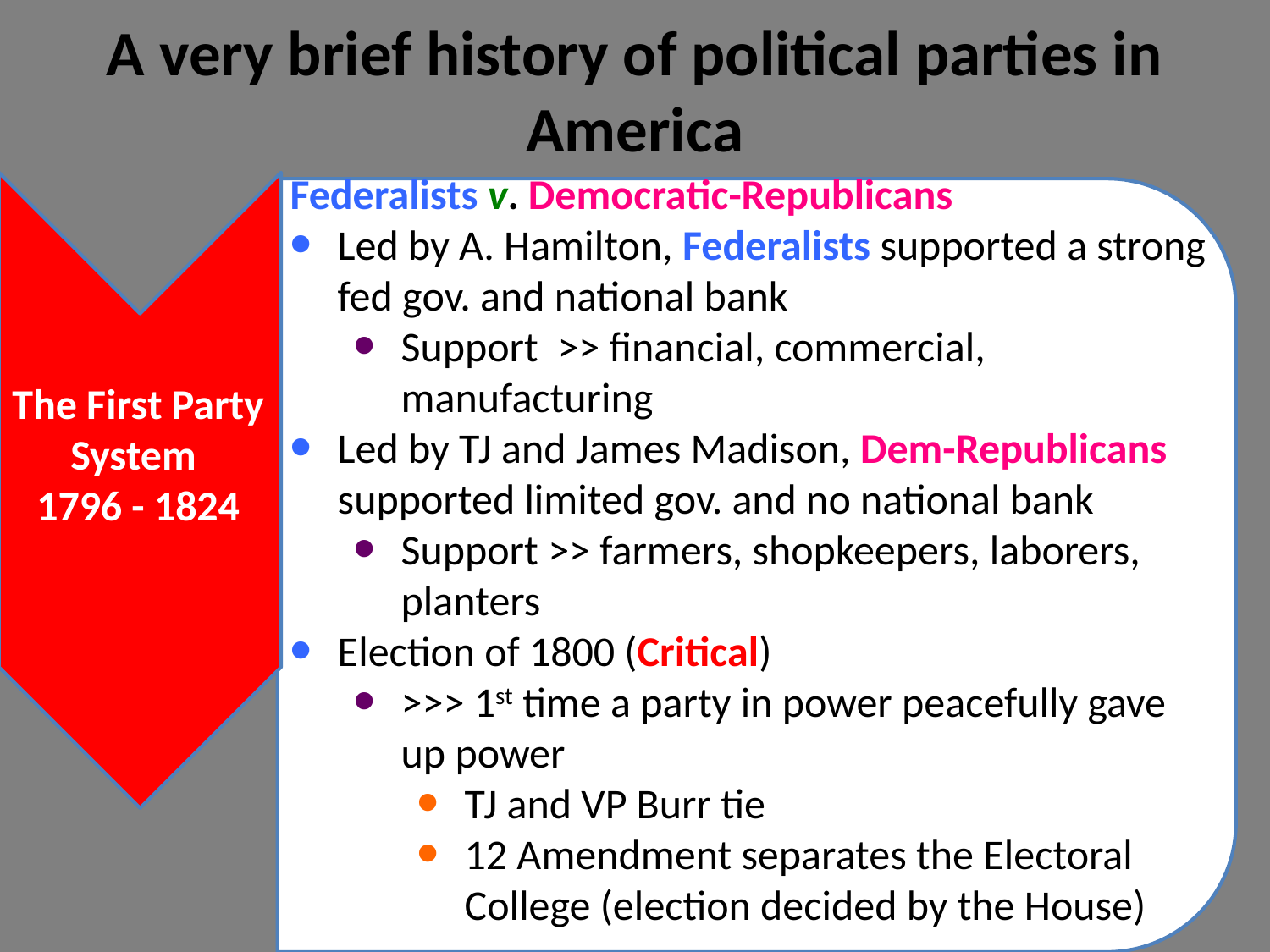

A very brief history of political parties in America

Federalists v. Democratic-Republicans
Led by A. Hamilton, Federalists supported a strong fed gov. and national bank
Support  >> financial, commercial, manufacturing
Led by TJ and James Madison, Dem-Republicans supported limited gov. and no national bank
Support >> farmers, shopkeepers, laborers, planters
Election of 1800 (Critical)
>>> 1st time a party in power peacefully gave up power
TJ and VP Burr tie
12 Amendment separates the Electoral College (election decided by the House)

The First Party System
1796 - 1824